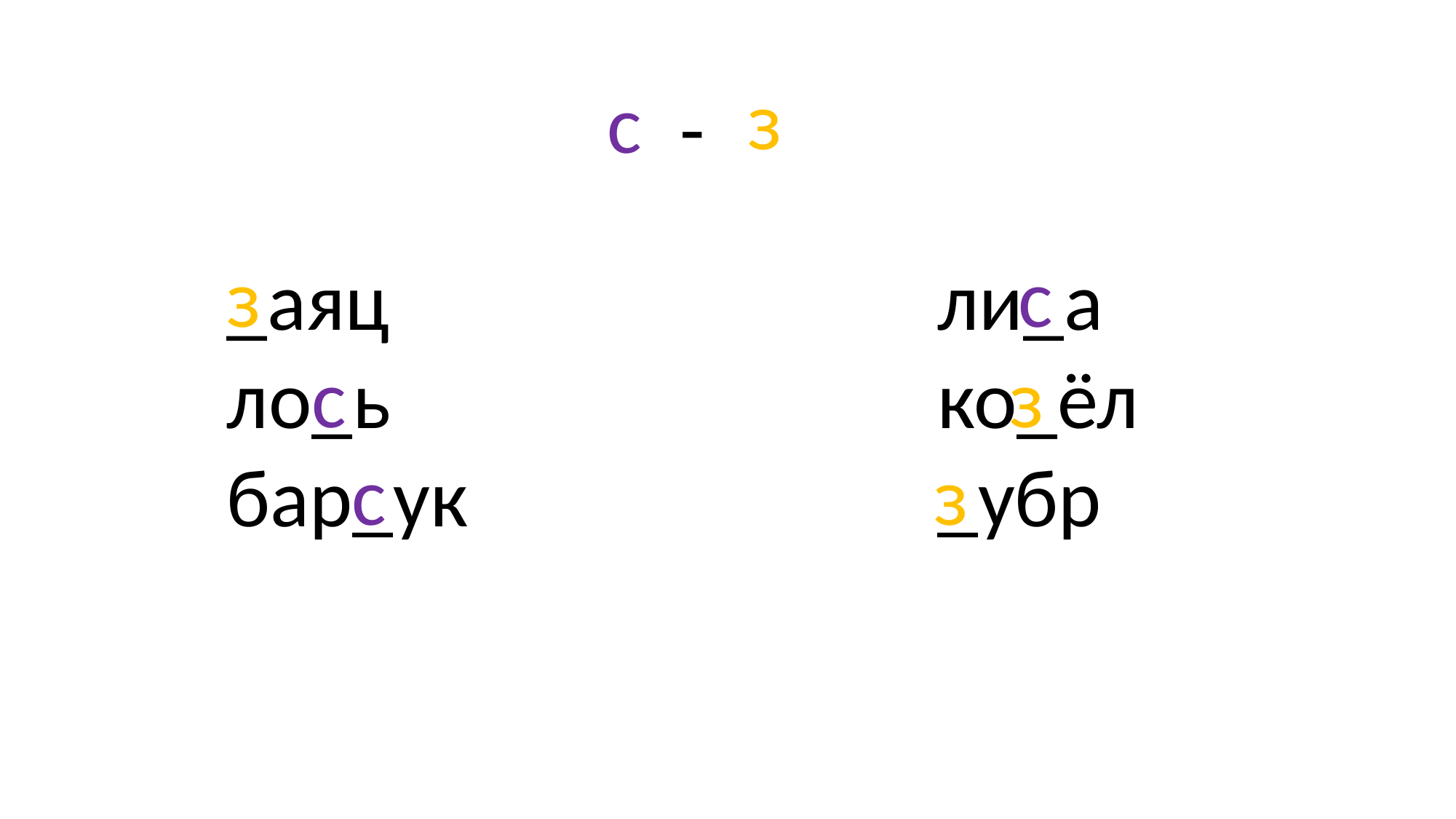

з
с
-
з
с
_аяц					   ли_а
ло_ь					   ко_ёл
бар_ук				   _убр
з
с
с
з